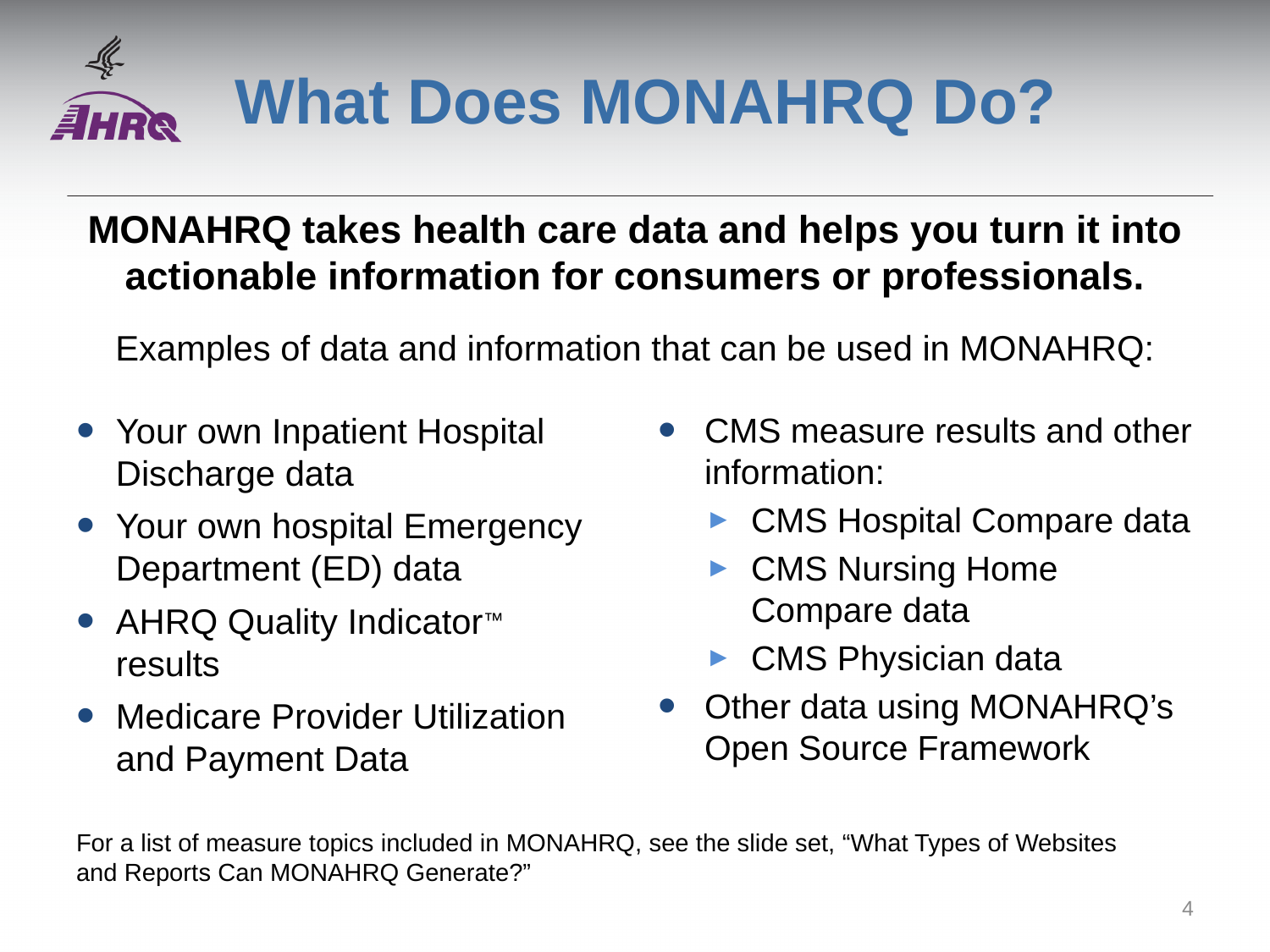

# What Does MONAHRQ Do?
MONAHRQ takes health care data and helps you turn it into actionable information for consumers or professionals.
Examples of data and information that can be used in MONAHRQ:
Your own Inpatient Hospital Discharge data
Your own hospital Emergency Department (ED) data
AHRQ Quality Indicator™ results
Medicare Provider Utilization and Payment Data
CMS measure results and other information:
CMS Hospital Compare data
CMS Nursing Home Compare data
CMS Physician data
Other data using MONAHRQ’s Open Source Framework
For a list of measure topics included in MONAHRQ, see the slide set, “What Types of Websites and Reports Can MONAHRQ Generate?”
4